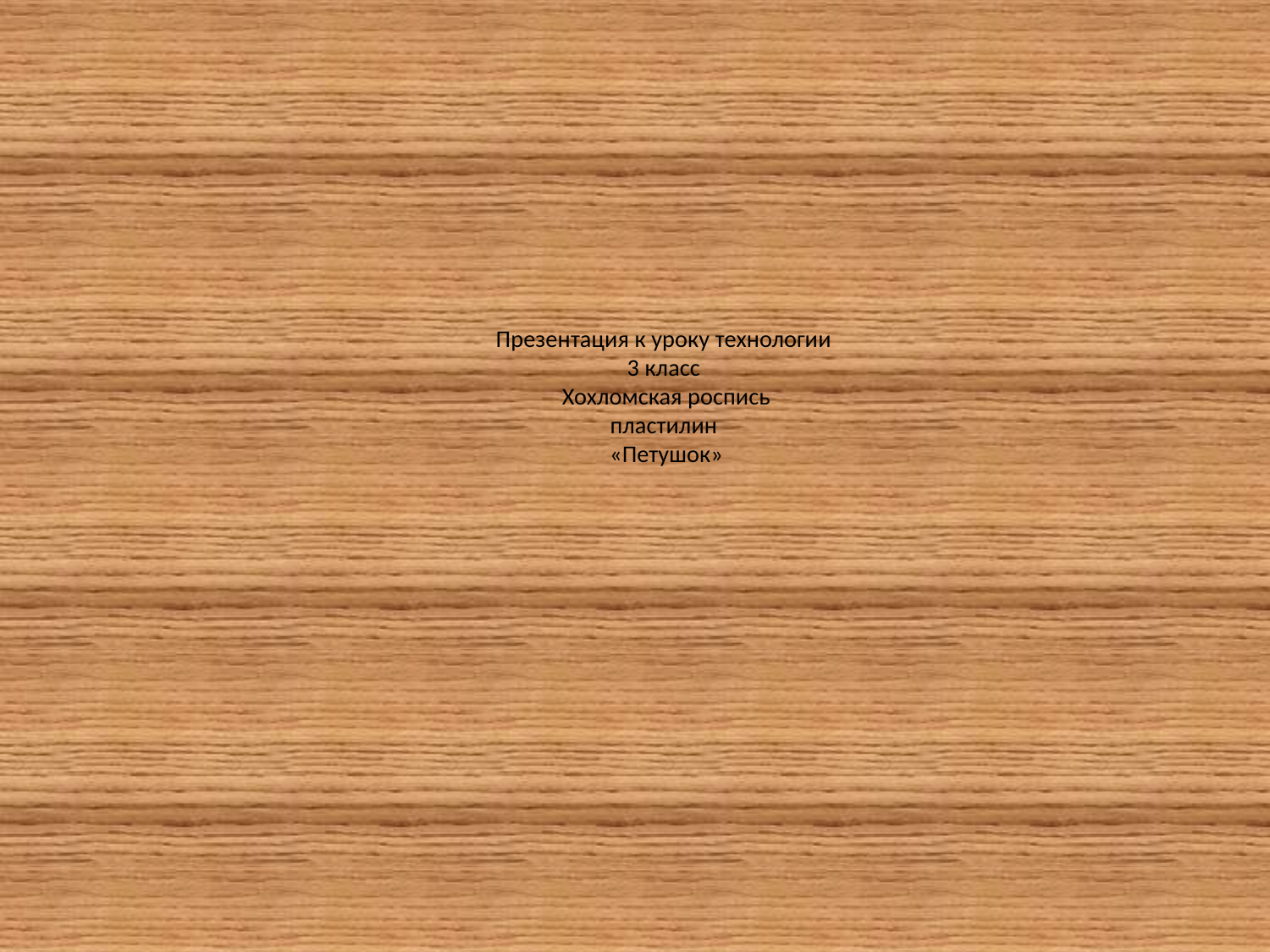

# Презентация к уроку технологии 3 класс Хохломская роспись пластилин «Петушок»